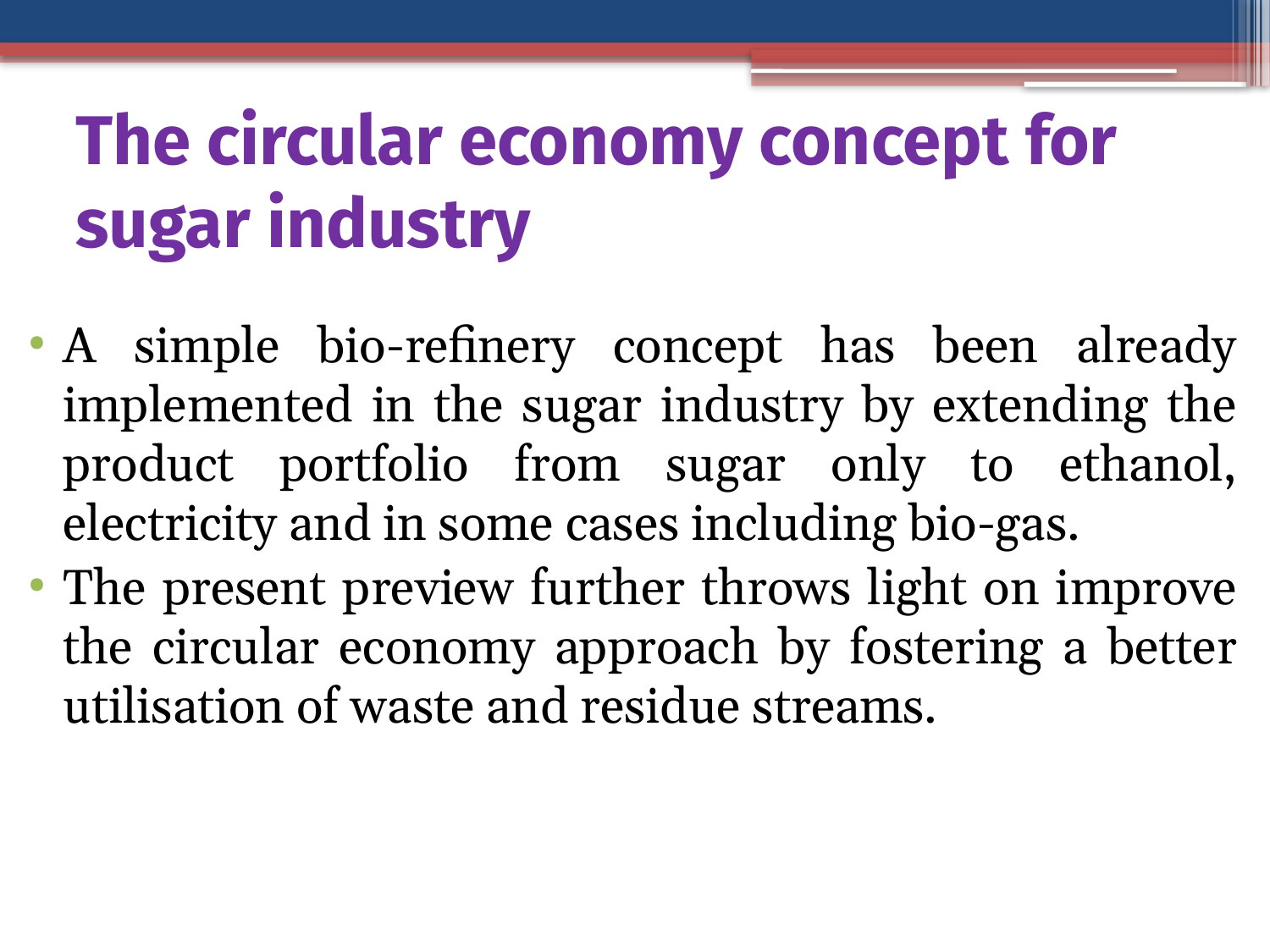

# The circular economy concept for sugar industry
A simple bio-refinery concept has been already implemented in the sugar industry by extending the product portfolio from sugar only to ethanol, electricity and in some cases including bio-gas.
The present preview further throws light on improve the circular economy approach by fostering a better utilisation of waste and residue streams.